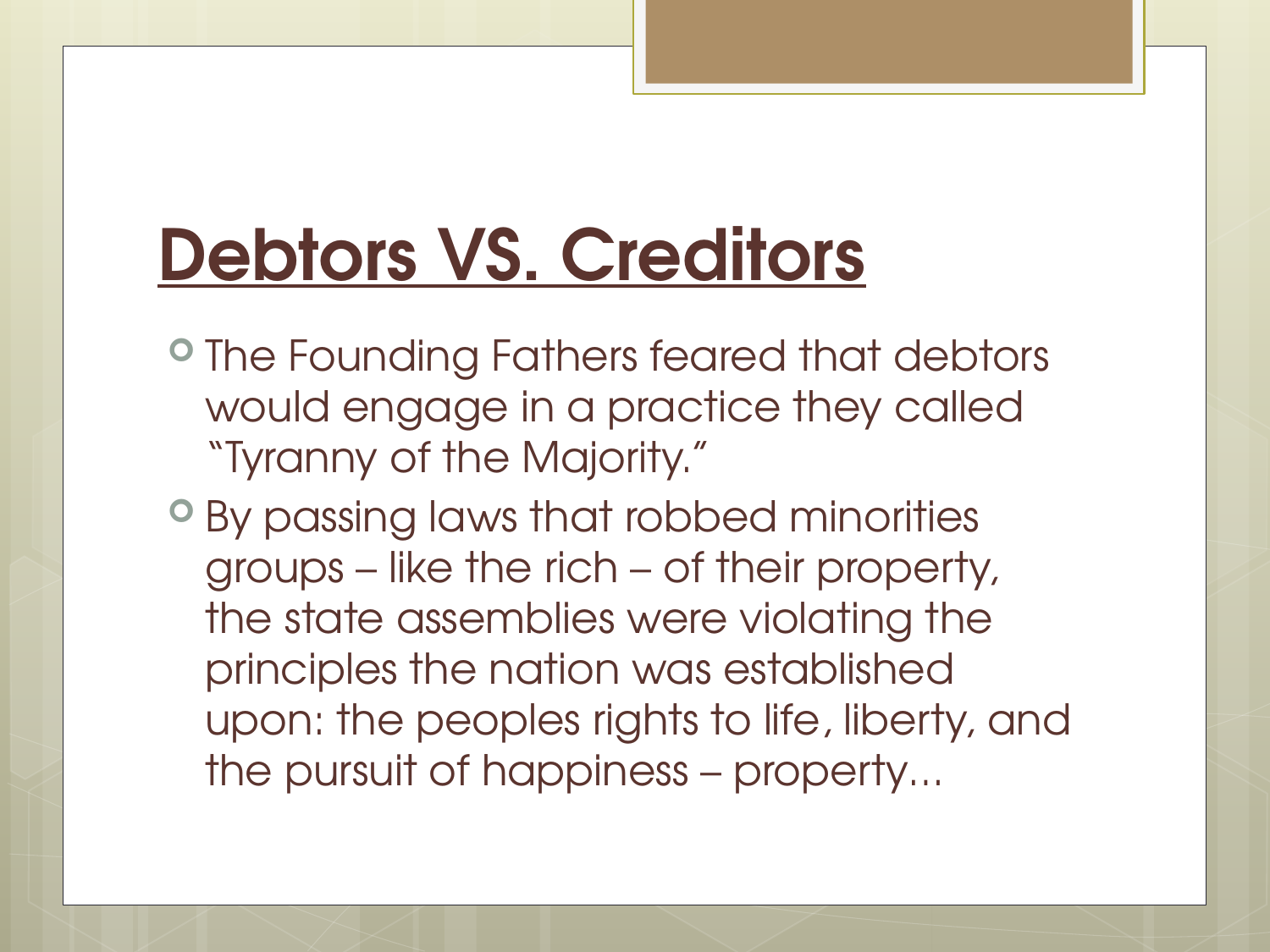

# Debtors VS. Creditors
The Founding Fathers feared that debtors would engage in a practice they called “Tyranny of the Majority.”
By passing laws that robbed minorities groups – like the rich – of their property, the state assemblies were violating the principles the nation was established upon: the peoples rights to life, liberty, and the pursuit of happiness – property…